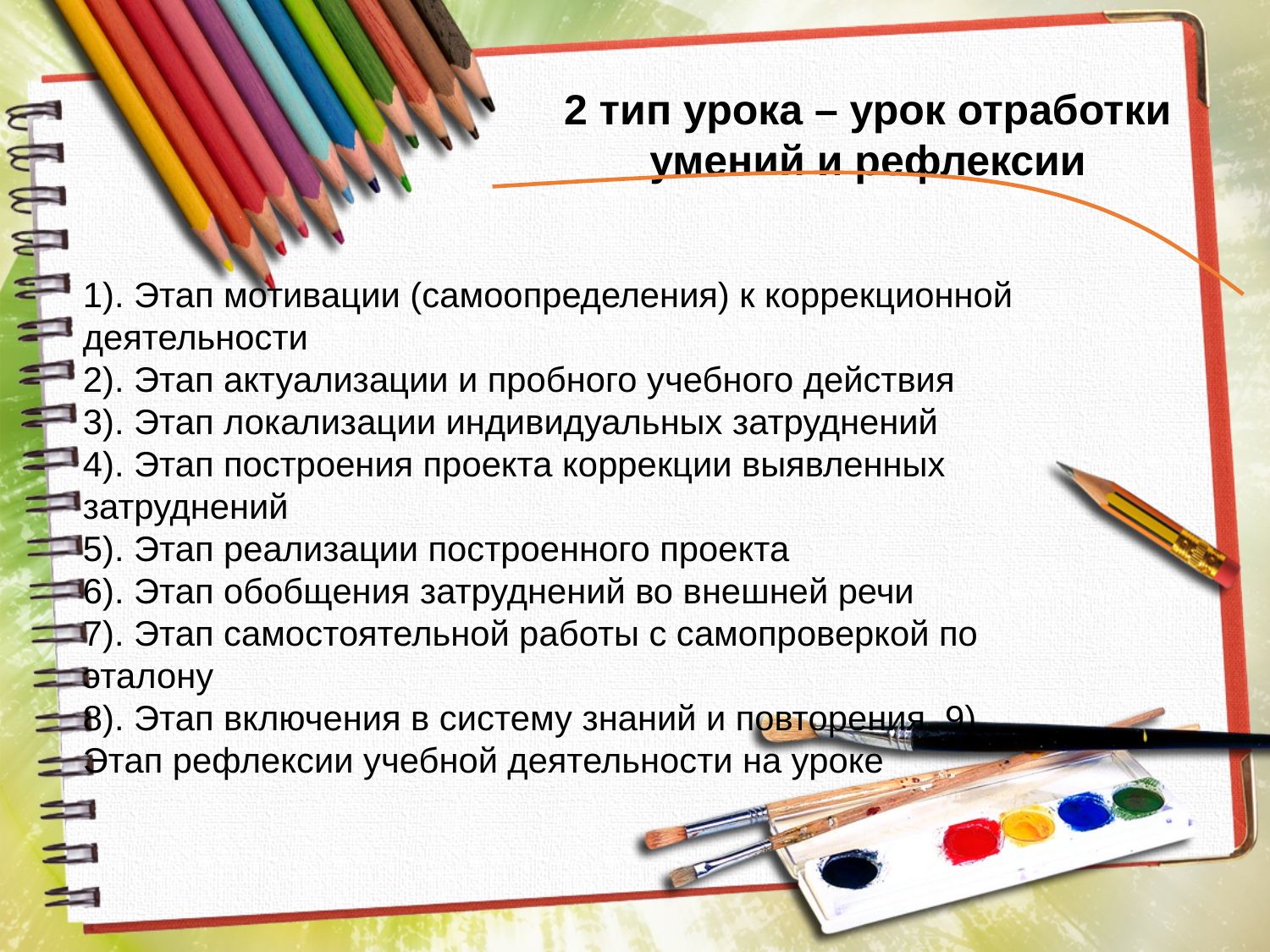

2 тип урока – урок отработки умений и рефлексии

1). Этап мотивации (самоопределения) к коррекционной деятельности
2). Этап актуализации и пробного учебного действия
3). Этап локализации индивидуальных затруднений
4). Этап построения проекта коррекции выявленных затруднений
5). Этап реализации построенного проекта
6). Этап обобщения затруднений во внешней речи
7). Этап самостоятельной работы с самопроверкой по эталону
8). Этап включения в систему знаний и повторения. 9). Этап рефлексии учебной деятельности на уроке